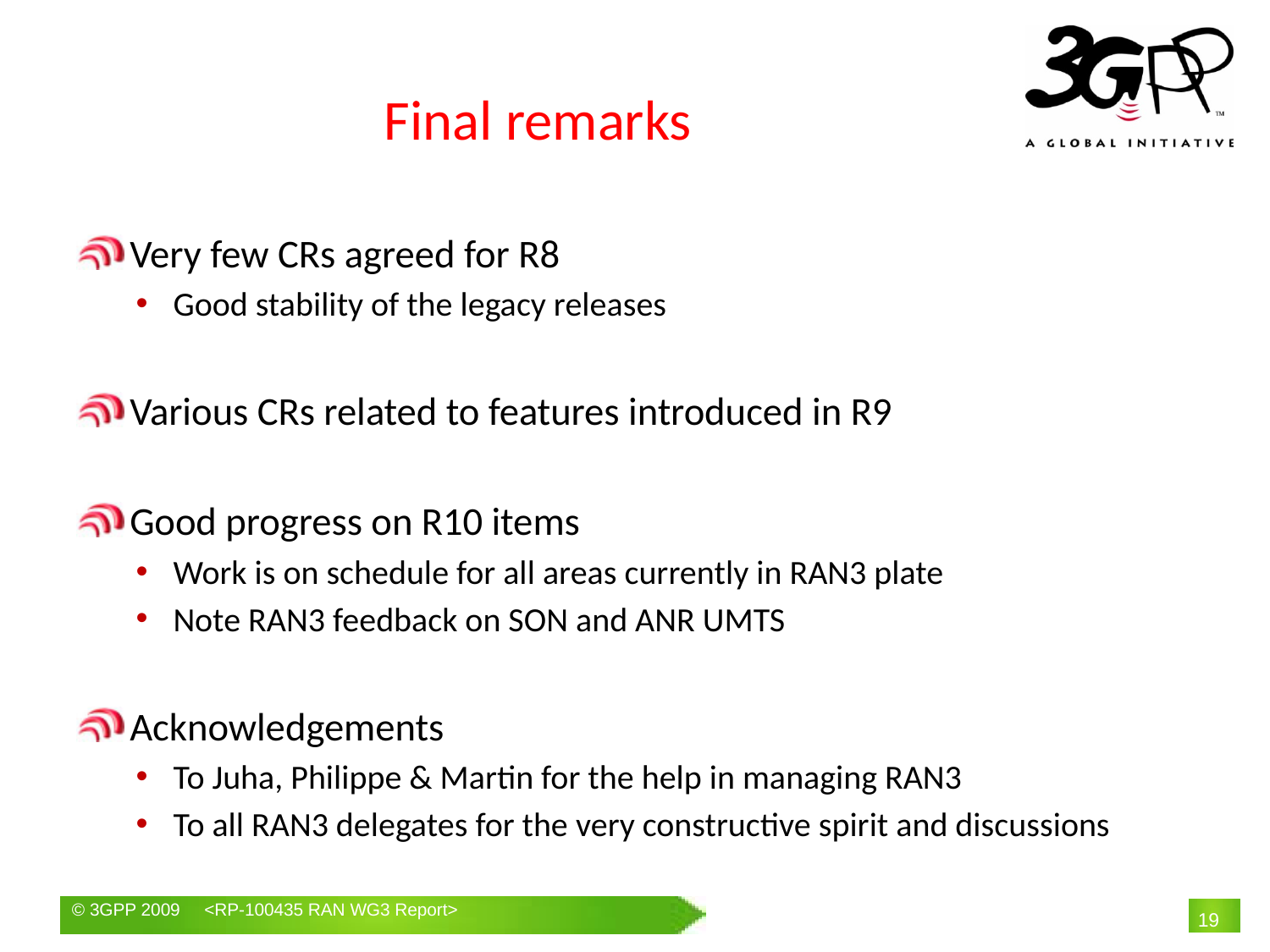

# Final remarks
 Very few CRs agreed for R8
Good stability of the legacy releases

 Various CRs related to features introduced in R9

 Good progress on R10 items
Work is on schedule for all areas currently in RAN3 plate
Note RAN3 feedback on SON and ANR UMTS

 Acknowledgements
To Juha, Philippe & Martin for the help in managing RAN3
To all RAN3 delegates for the very constructive spirit and discussions

19